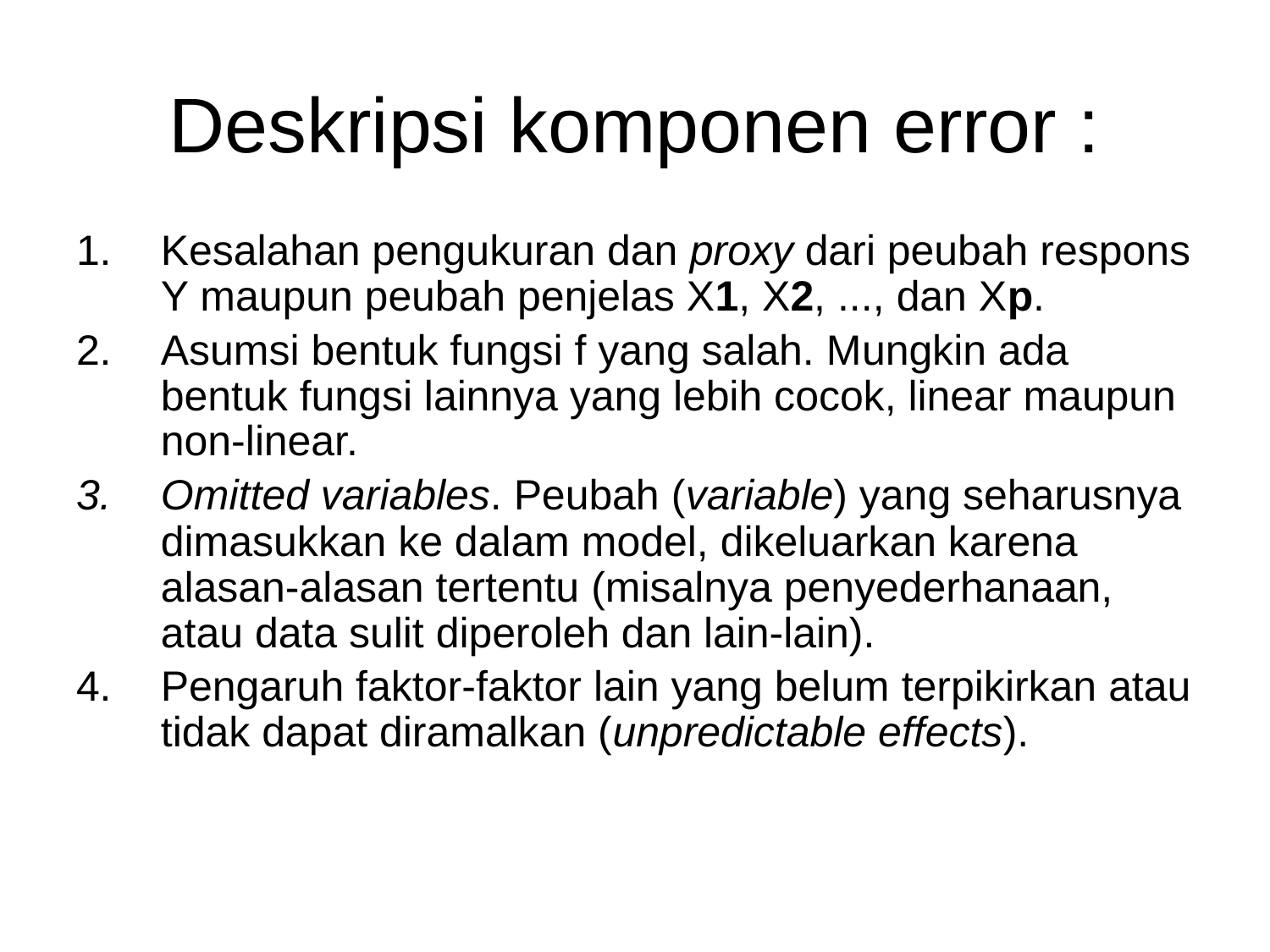

# Deskripsi komponen error :
Kesalahan pengukuran dan proxy dari peubah respons Y maupun peubah penjelas X1, X2, ..., dan Xp.
Asumsi bentuk fungsi f yang salah. Mungkin ada bentuk fungsi lainnya yang lebih cocok, linear maupun non-linear.
Omitted variables. Peubah (variable) yang seharusnya dimasukkan ke dalam model, dikeluarkan karena alasan-alasan tertentu (misalnya penyederhanaan, atau data sulit diperoleh dan lain-lain).
Pengaruh faktor-faktor lain yang belum terpikirkan atau tidak dapat diramalkan (unpredictable effects).